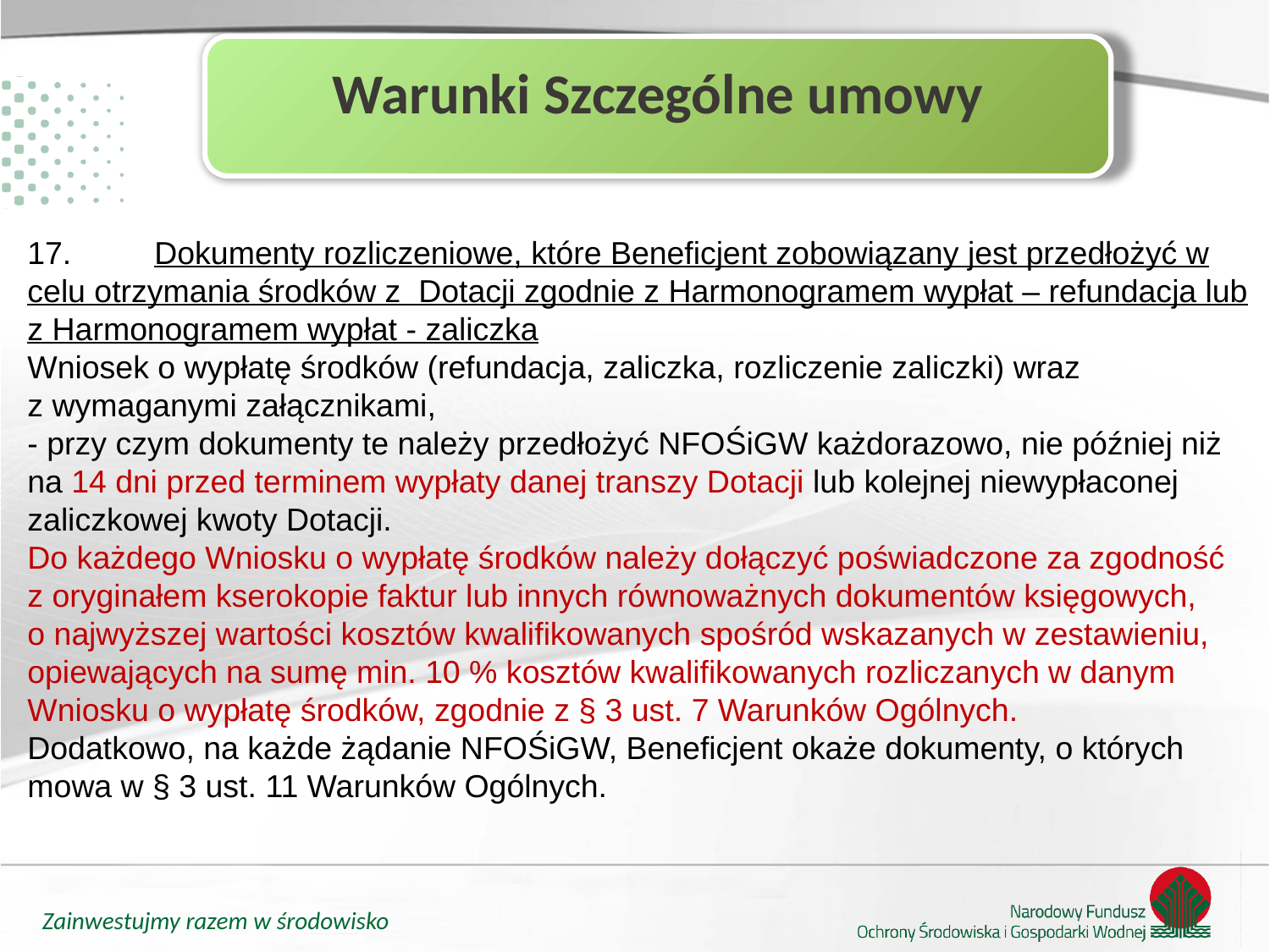

Warunki Szczególne umowy

17.	Dokumenty rozliczeniowe, które Beneficjent zobowiązany jest przedłożyć w celu otrzymania środków z  Dotacji zgodnie z Harmonogramem wypłat – refundacja lub z Harmonogramem wypłat - zaliczka
Wniosek o wypłatę środków (refundacja, zaliczka, rozliczenie zaliczki) wraz z wymaganymi załącznikami,
- przy czym dokumenty te należy przedłożyć NFOŚiGW każdorazowo, nie później niż na 14 dni przed terminem wypłaty danej transzy Dotacji lub kolejnej niewypłaconej zaliczkowej kwoty Dotacji.
Do każdego Wniosku o wypłatę środków należy dołączyć poświadczone za zgodność
z oryginałem kserokopie faktur lub innych równoważnych dokumentów księgowych,
o najwyższej wartości kosztów kwalifikowanych spośród wskazanych w zestawieniu, opiewających na sumę min. 10 % kosztów kwalifikowanych rozliczanych w danym Wniosku o wypłatę środków, zgodnie z § 3 ust. 7 Warunków Ogólnych.
Dodatkowo, na każde żądanie NFOŚiGW, Beneficjent okaże dokumenty, o których mowa w § 3 ust. 11 Warunków Ogólnych.